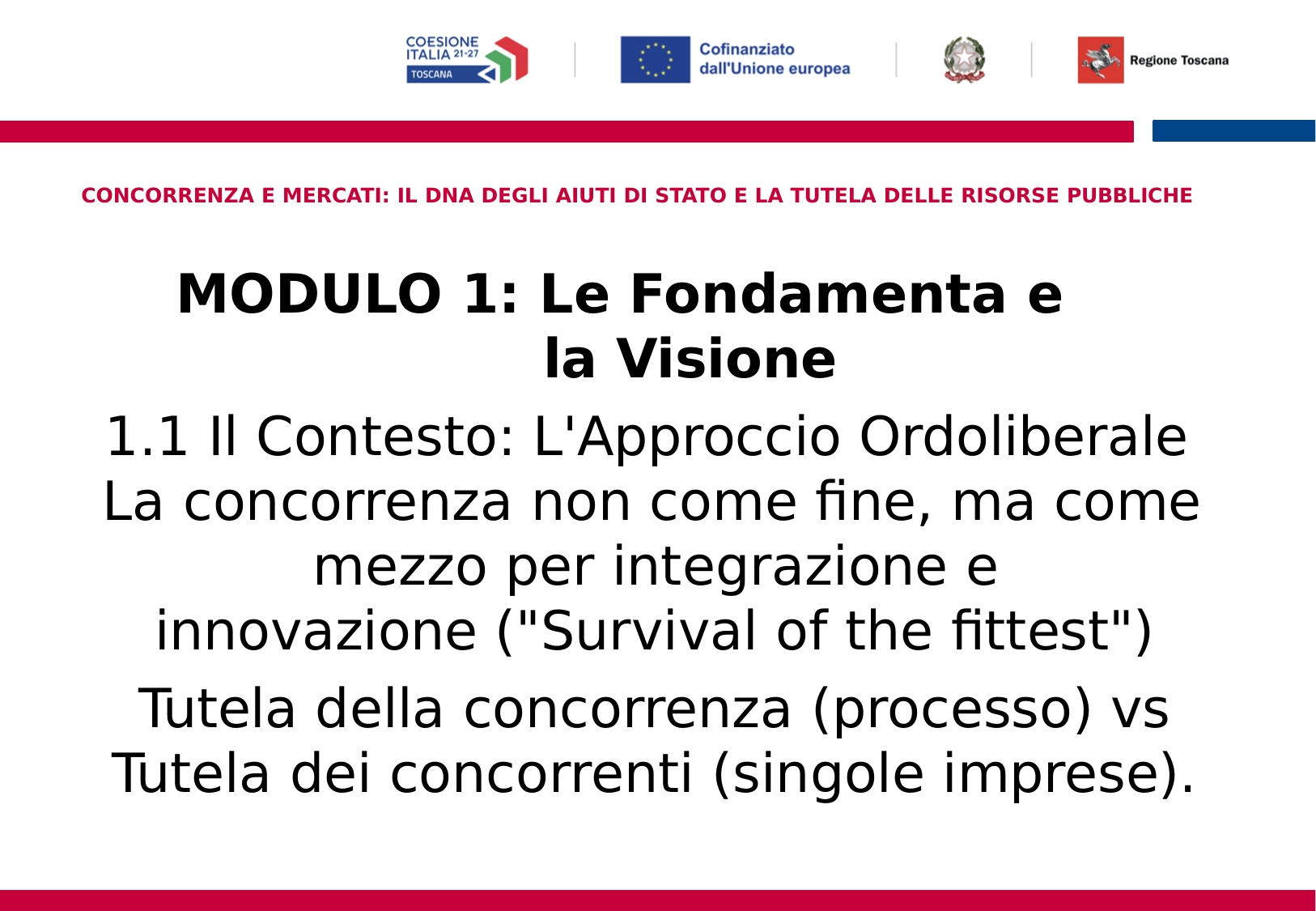

CONCORRENZA E MERCATI: IL DNA DEGLI AIUTI DI STATO E LA TUTELA DELLE RISORSE PUBBLICHE
# MODULO 1: Le Fondamenta e la Visione
1.1 Il Contesto: L'Approccio Ordoliberale La concorrenza non come fine, ma come
mezzo per integrazione e innovazione ("Survival of the fittest")
Tutela della concorrenza (processo) vs Tutela dei concorrenti (singole imprese).